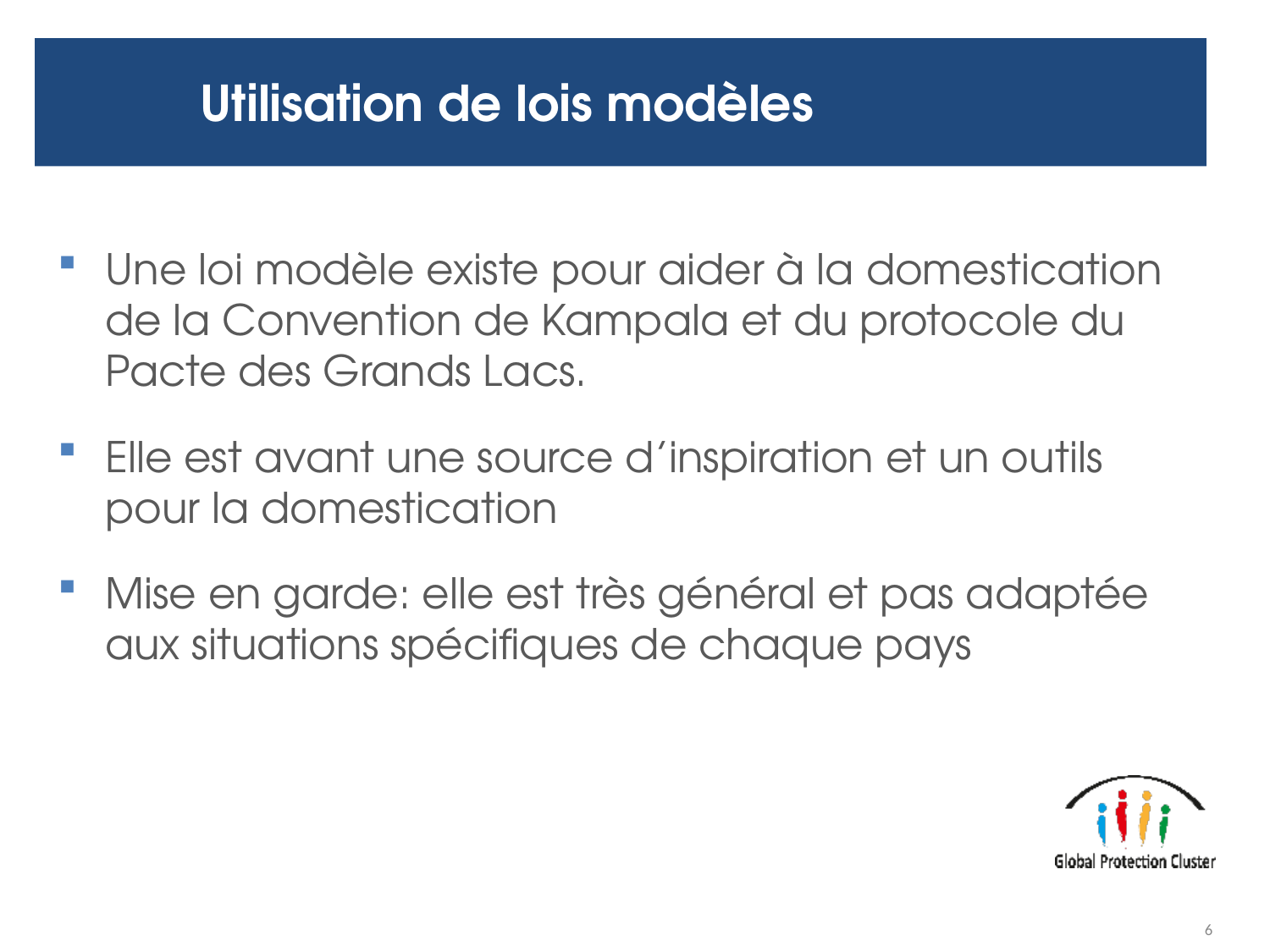

# Utilisation de lois modèles
Une loi modèle existe pour aider à la domestication de la Convention de Kampala et du protocole du Pacte des Grands Lacs.
Elle est avant une source d’inspiration et un outils pour la domestication
Mise en garde: elle est très général et pas adaptée aux situations spécifiques de chaque pays